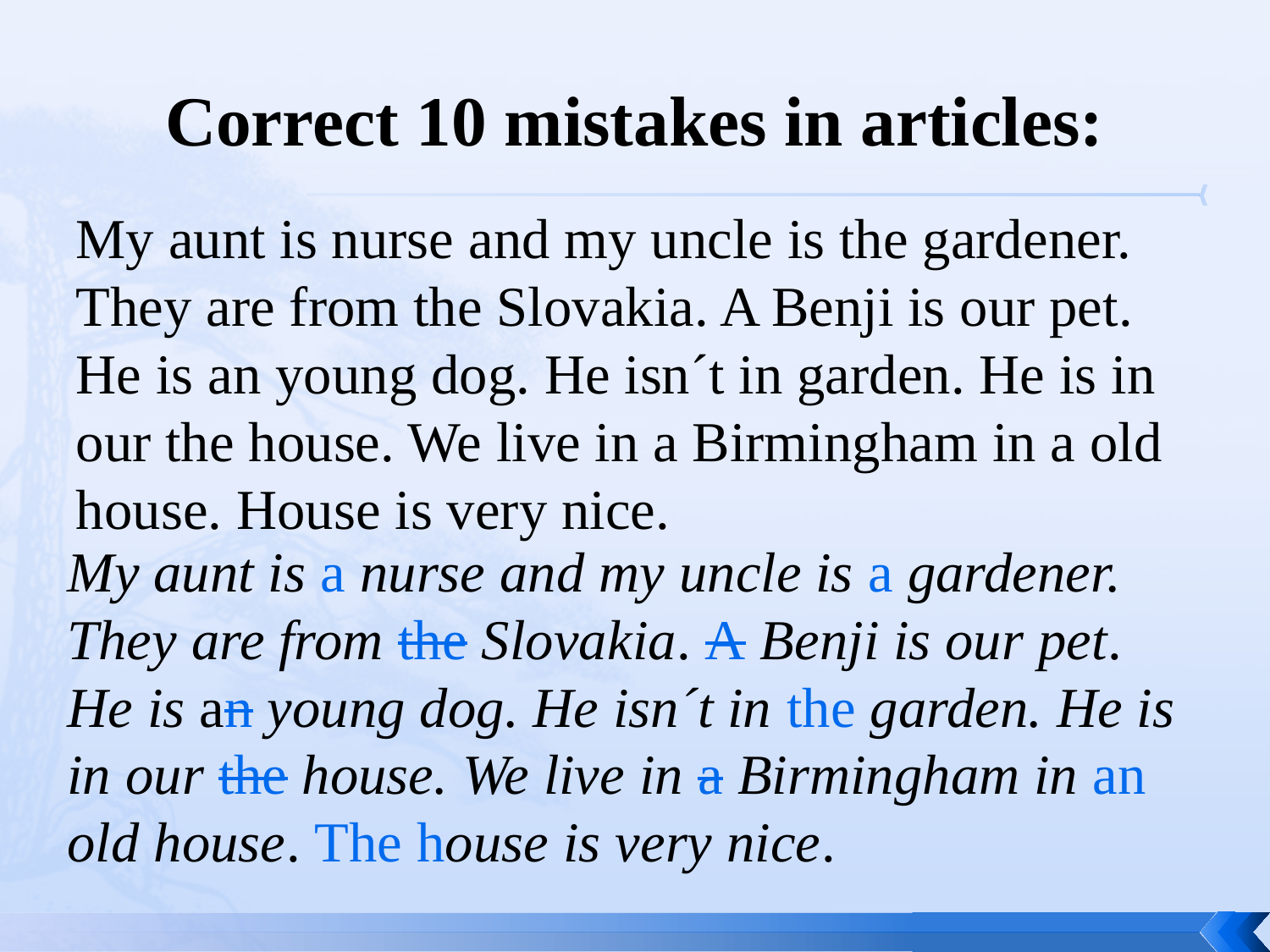

# Correct 10 mistakes in articles:
My aunt is nurse and my uncle is the gardener. They are from the Slovakia. A Benji is our pet. He is an young dog. He isn´t in garden. He is in our the house. We live in a Birmingham in a old house. House is very nice.
My aunt is a nurse and my uncle is a gardener. They are from the Slovakia. A Benji is our pet. He is an young dog. He isn´t in the garden. He is in our the house. We live in a Birmingham in an old house. The house is very nice.